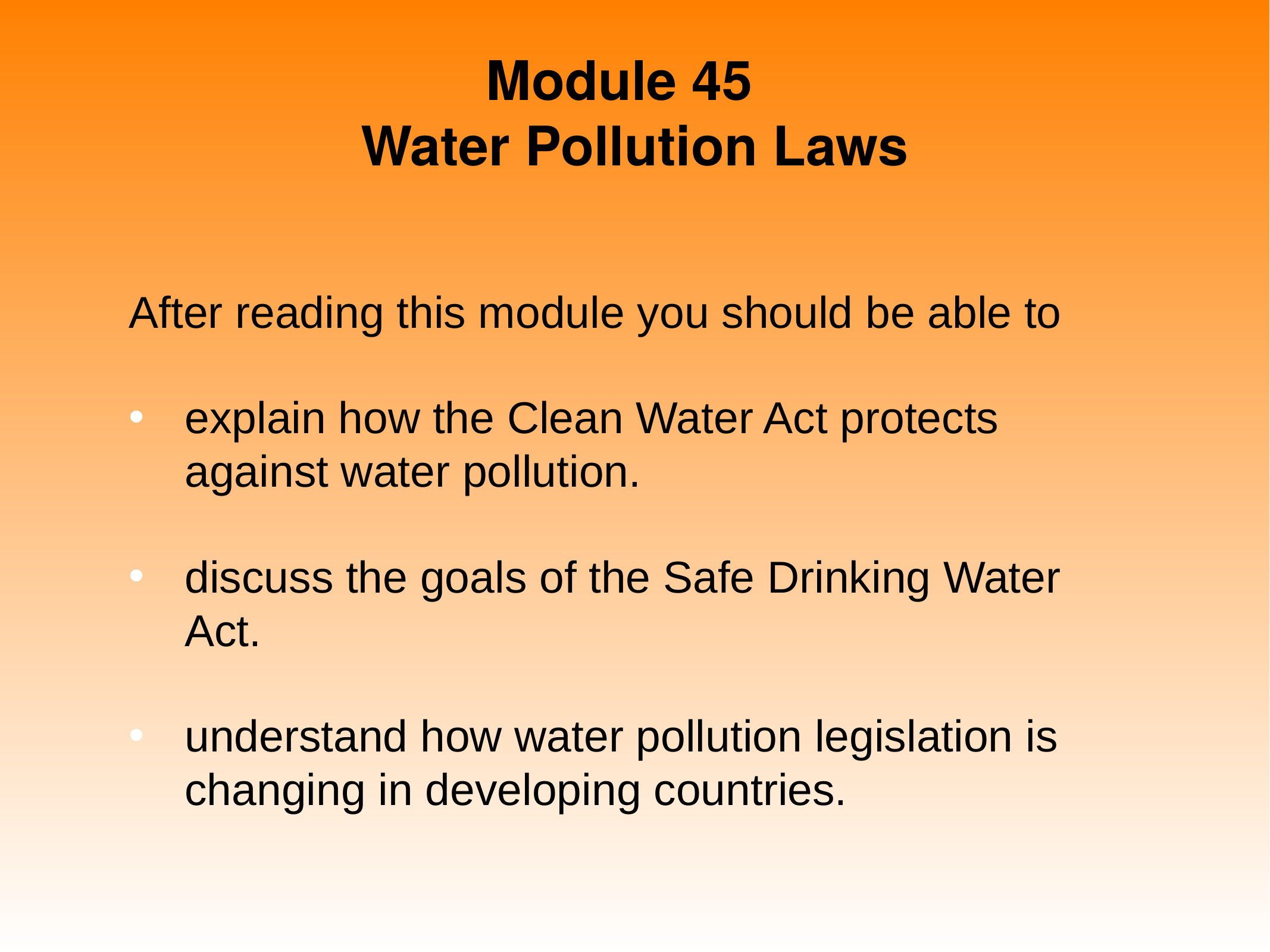

# Module 45 Water Pollution Laws
After reading this module you should be able to
explain how the Clean Water Act protects against water pollution.
discuss the goals of the Safe Drinking Water Act.
understand how water pollution legislation is changing in developing countries.